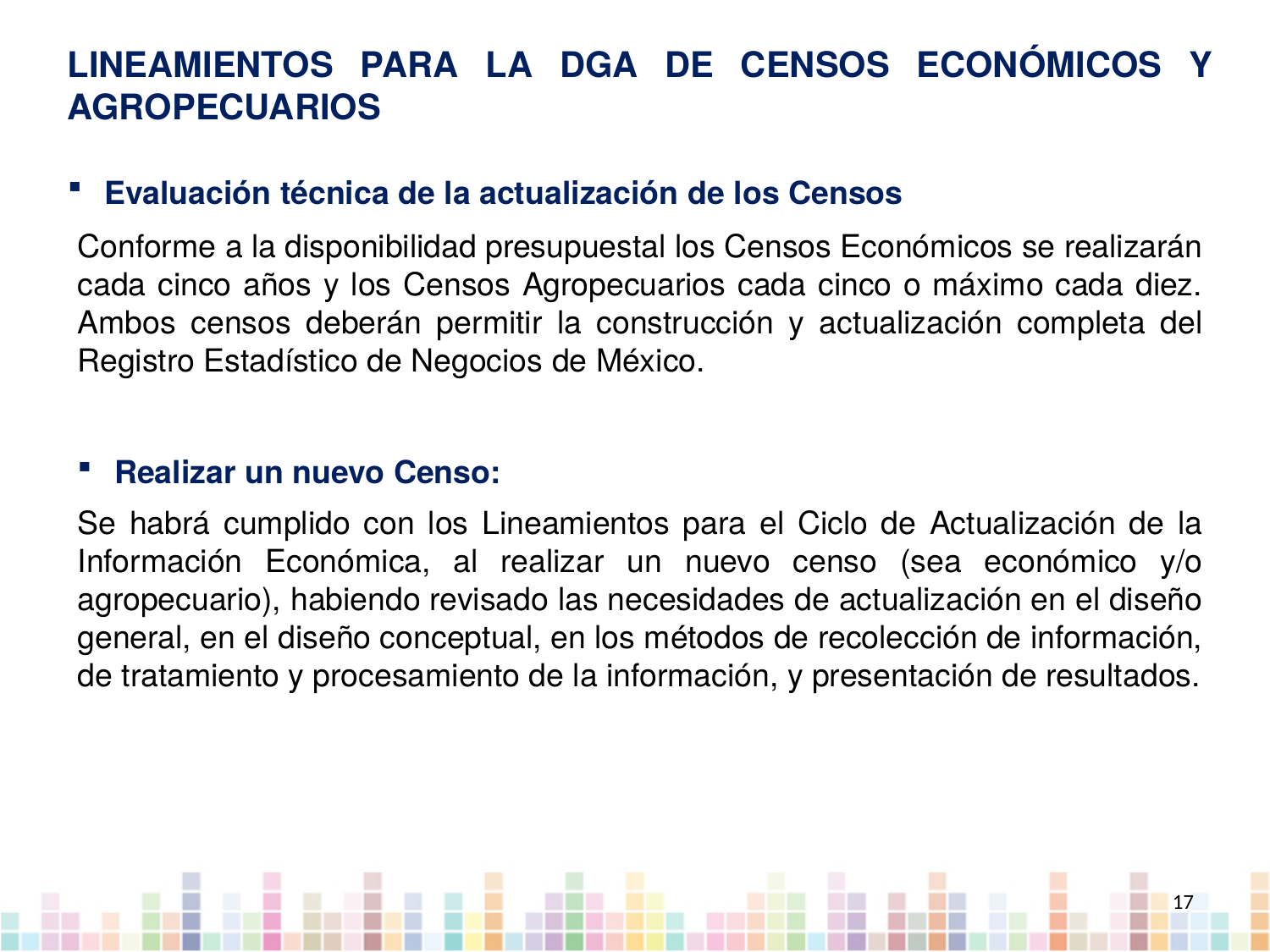

LINEAMIENTOS PARA LA DGA DE CENSOS ECONÓMICOS Y AGROPECUARIOS
Evaluación técnica de la actualización de los Censos
Conforme a la disponibilidad presupuestal los Censos Económicos se realizarán cada cinco años y los Censos Agropecuarios cada cinco o máximo cada diez. Ambos censos deberán permitir la construcción y actualización completa del Registro Estadístico de Negocios de México.

Realizar un nuevo Censo:
Se habrá cumplido con los Lineamientos para el Ciclo de Actualización de la Información Económica, al realizar un nuevo censo (sea económico y/o agropecuario), habiendo revisado las necesidades de actualización en el diseño general, en el diseño conceptual, en los métodos de recolección de información, de tratamiento y procesamiento de la información, y presentación de resultados.

17